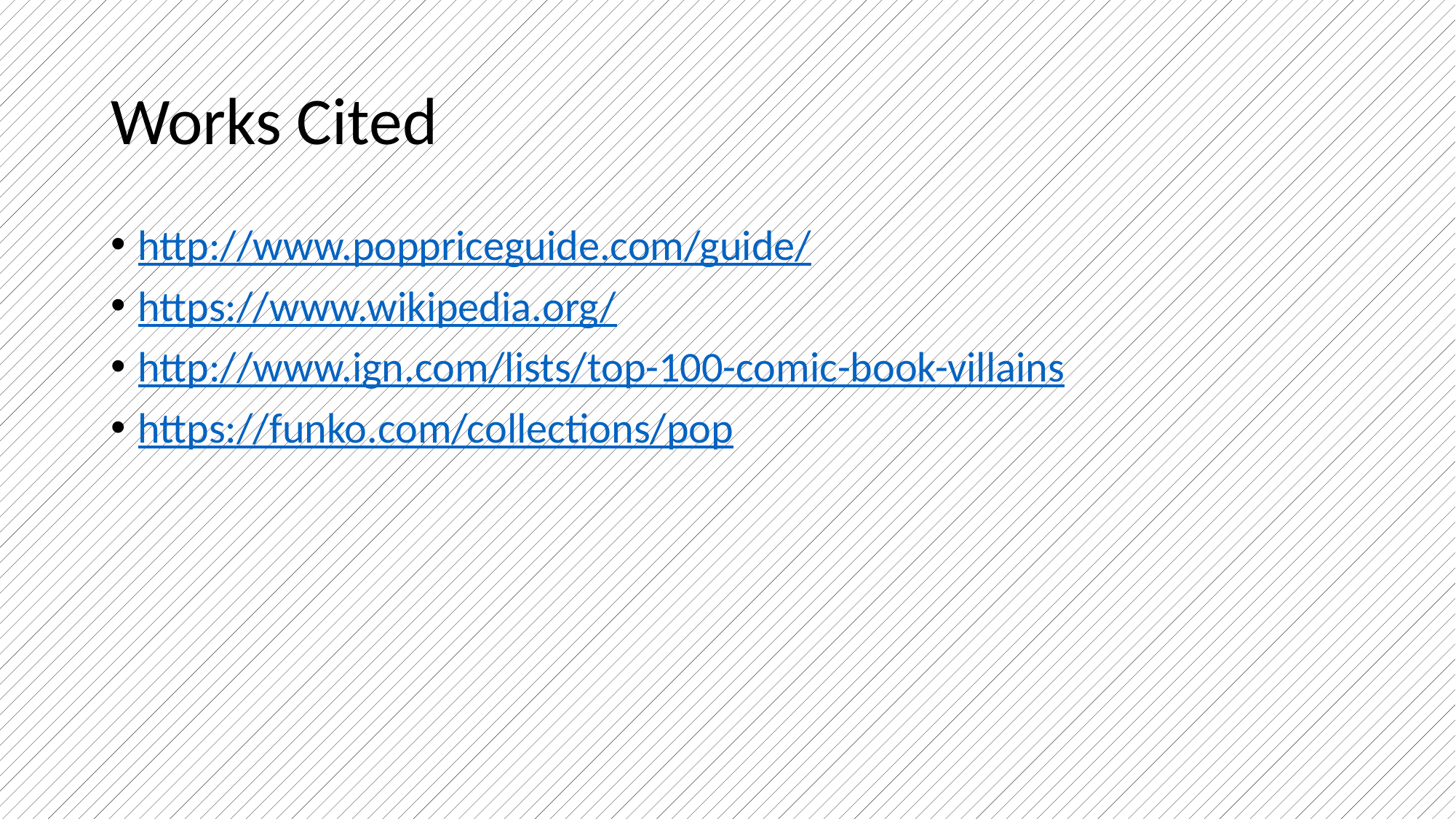

# Works Cited
http://www.poppriceguide.com/guide/
https://www.wikipedia.org/
http://www.ign.com/lists/top-100-comic-book-villains
https://funko.com/collections/pop